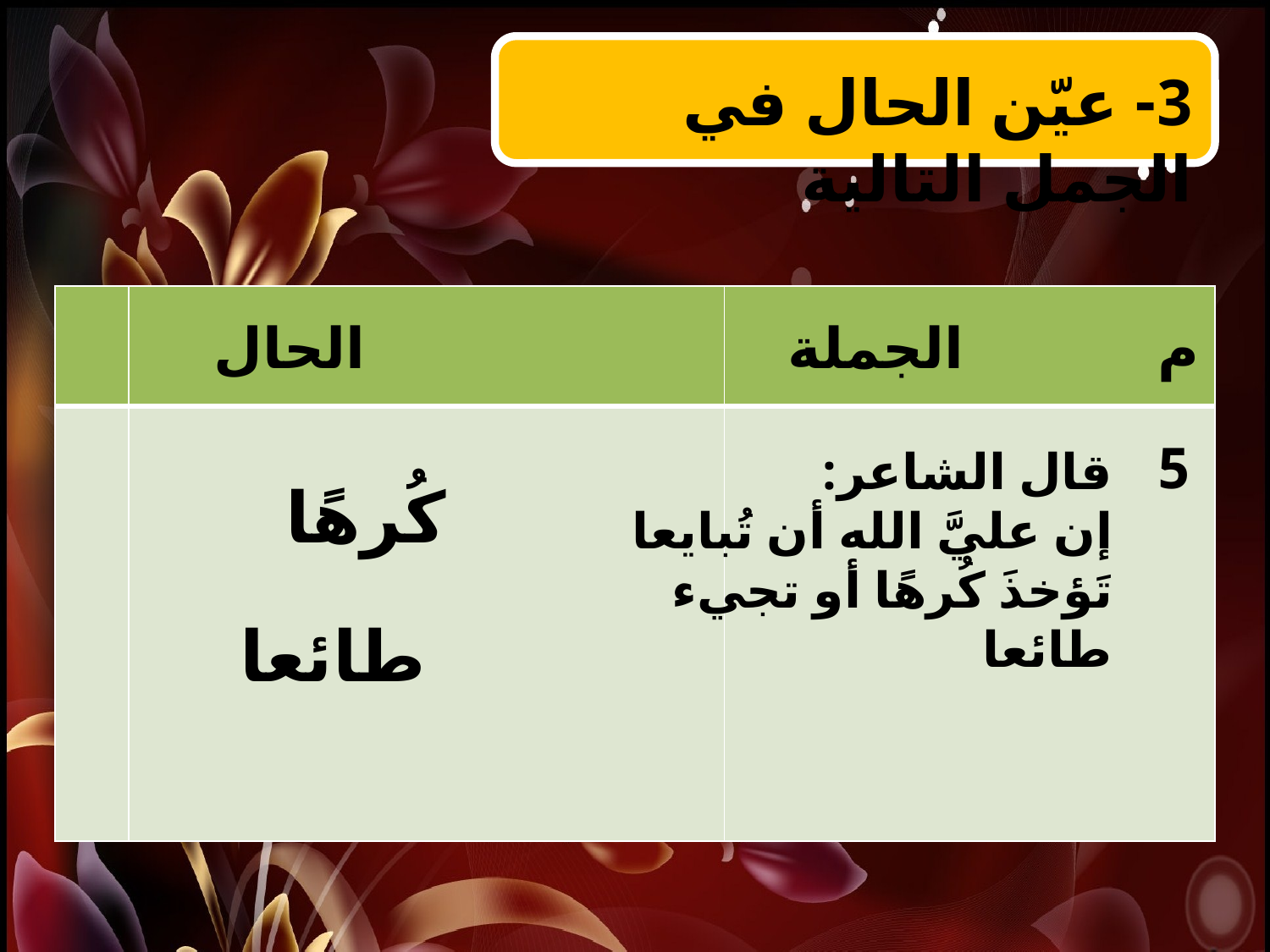

3- عيّن الحال في الجمل التالية
|  |  |  |
| --- | --- | --- |
|  |  |  |
الحال
الجملة
م
5
قال الشاعر:
إن عليَّ الله أن تُبايعا
تَؤخذَ كُرهًا أو تجيء طائعا
كُرهًا
طائعا